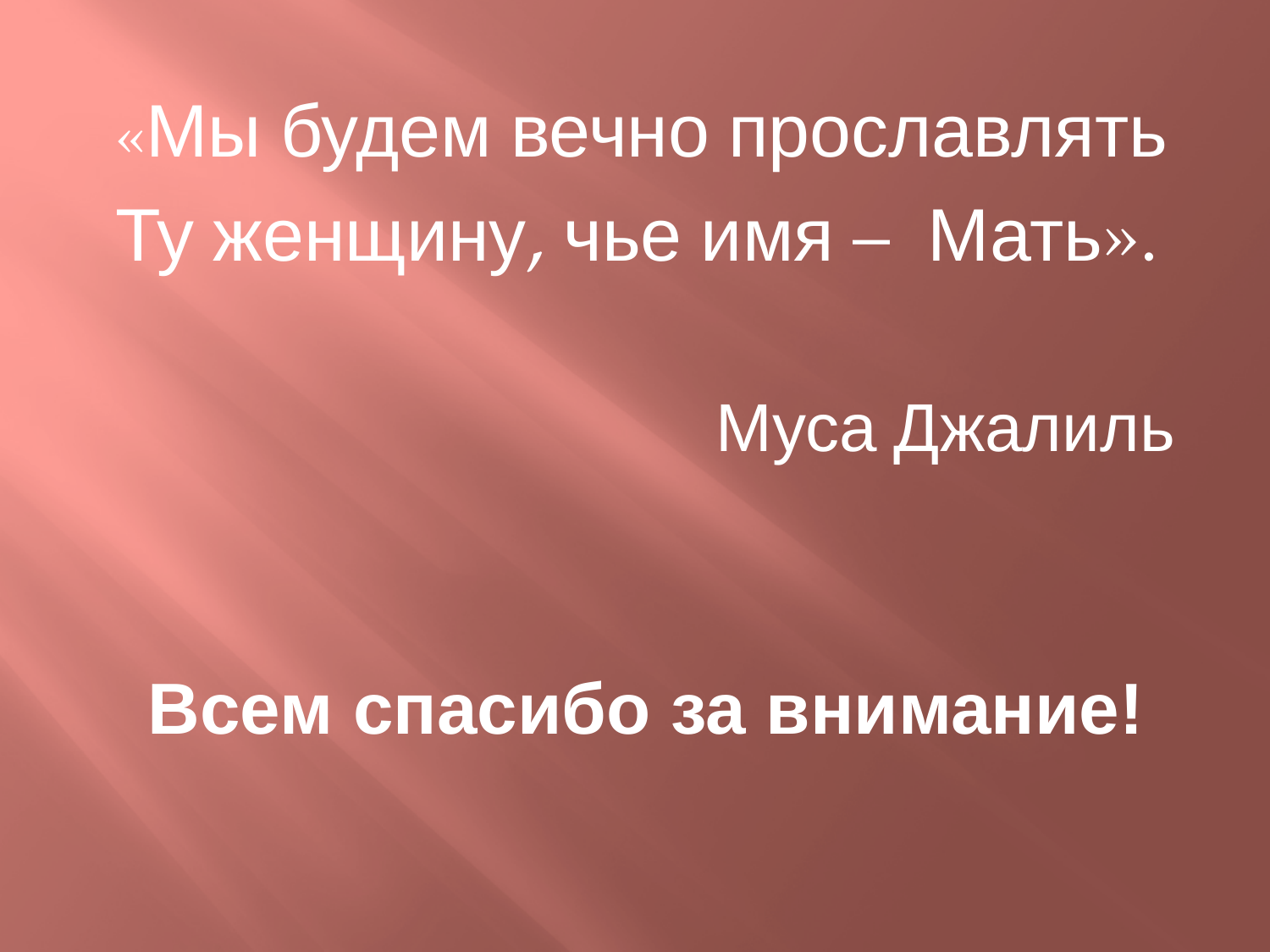

«Мы будем вечно прославлять
Ту женщину, чье имя –  Мать».

Муса Джалиль
# Всем спасибо за внимание!